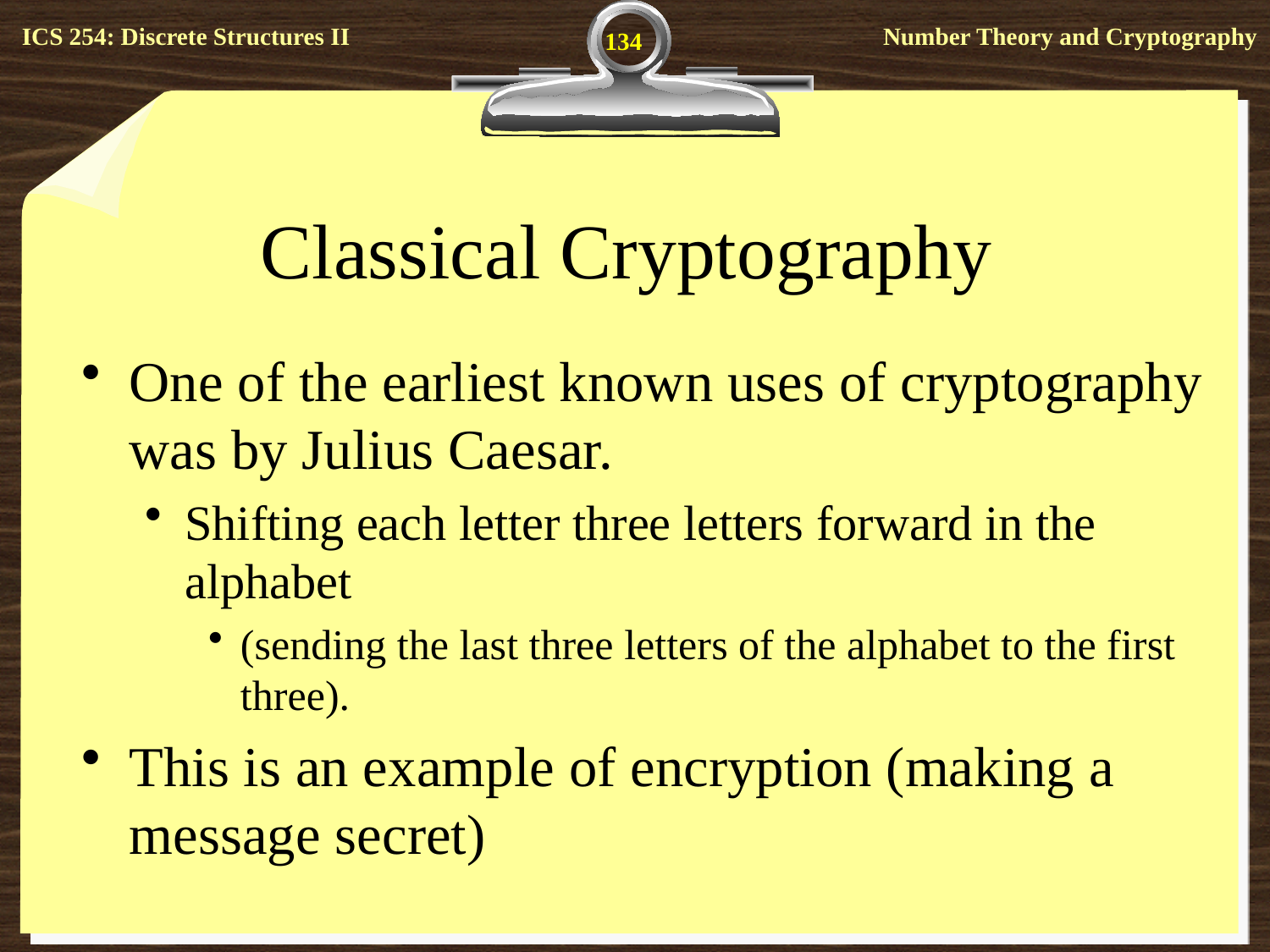

134
# Classical Cryptography
One of the earliest known uses of cryptography was by Julius Caesar.
Shifting each letter three letters forward in the alphabet
(sending the last three letters of the alphabet to the first three).
This is an example of encryption (making a message secret)